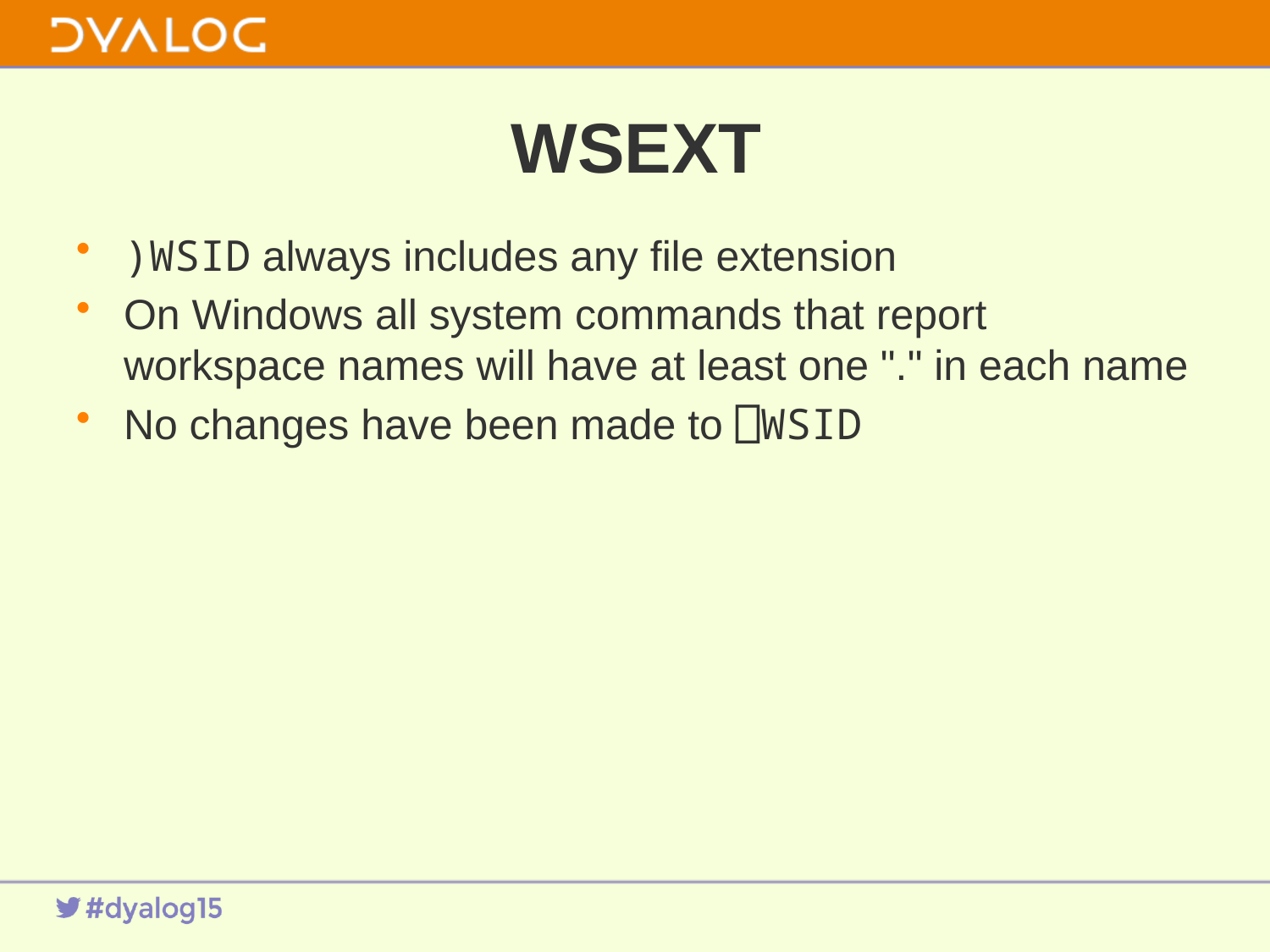

# WSEXT
)WSID always includes any file extension
On Windows all system commands that report workspace names will have at least one "." in each name
No changes have been made to ⎕WSID